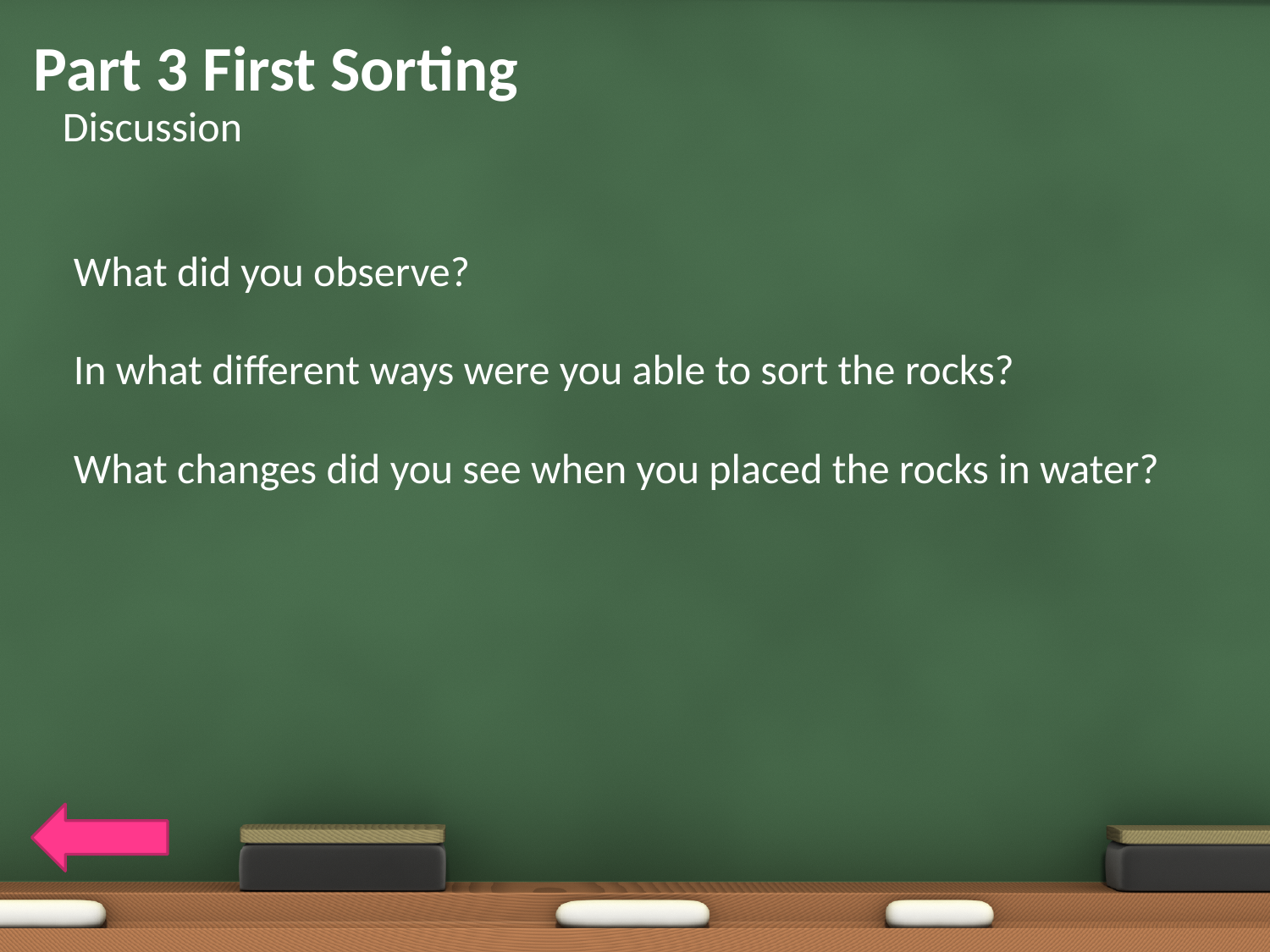

# Part 3 First Sorting
Discussion
What did you observe?
In what different ways were you able to sort the rocks?
What changes did you see when you placed the rocks in water?